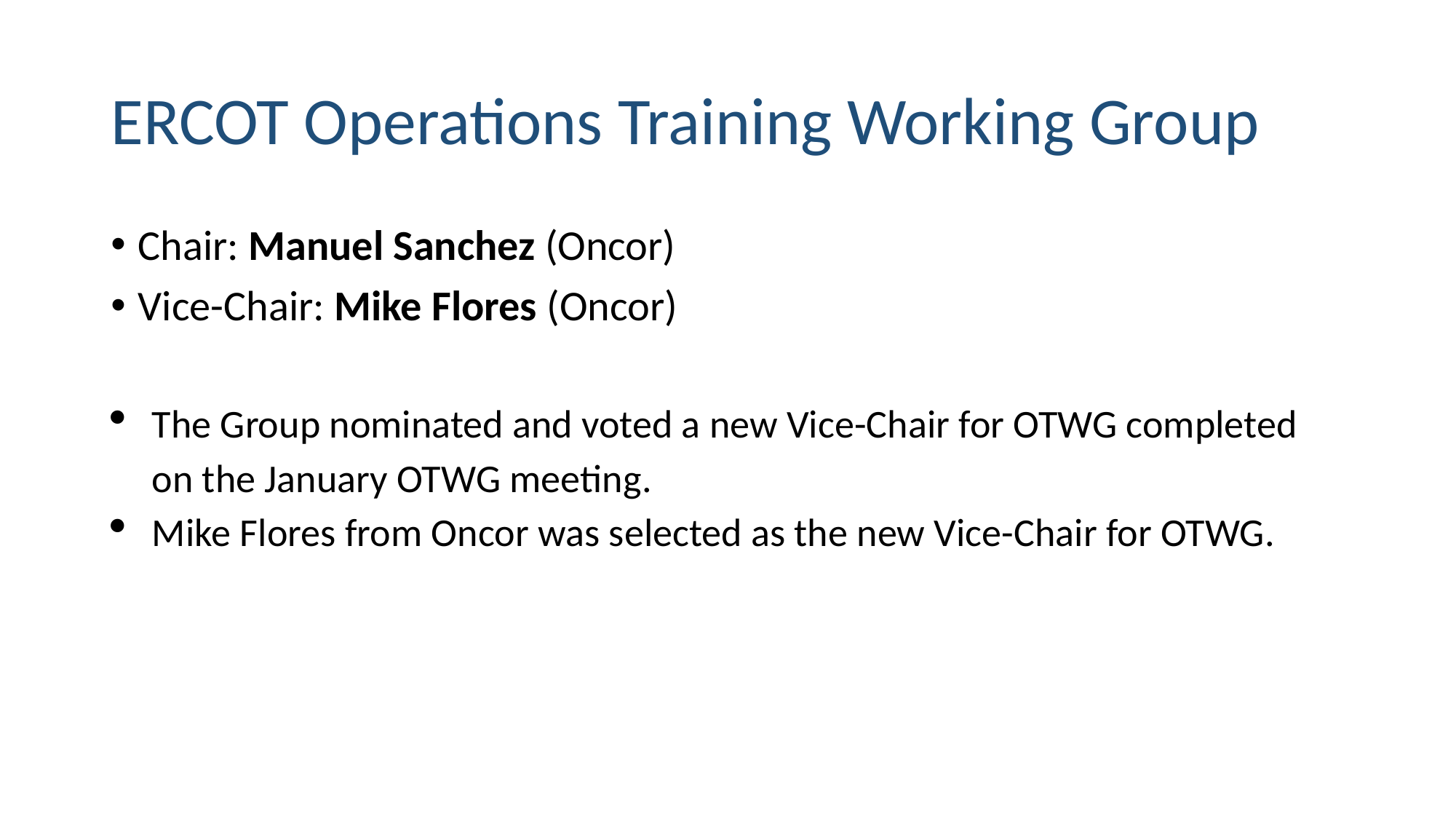

# ERCOT Operations Training Working Group
Chair: Manuel Sanchez (Oncor)
Vice-Chair: Mike Flores (Oncor)

The Group nominated and voted a new Vice-Chair for OTWG completed on the January OTWG meeting.
Mike Flores from Oncor was selected as the new Vice-Chair for OTWG.